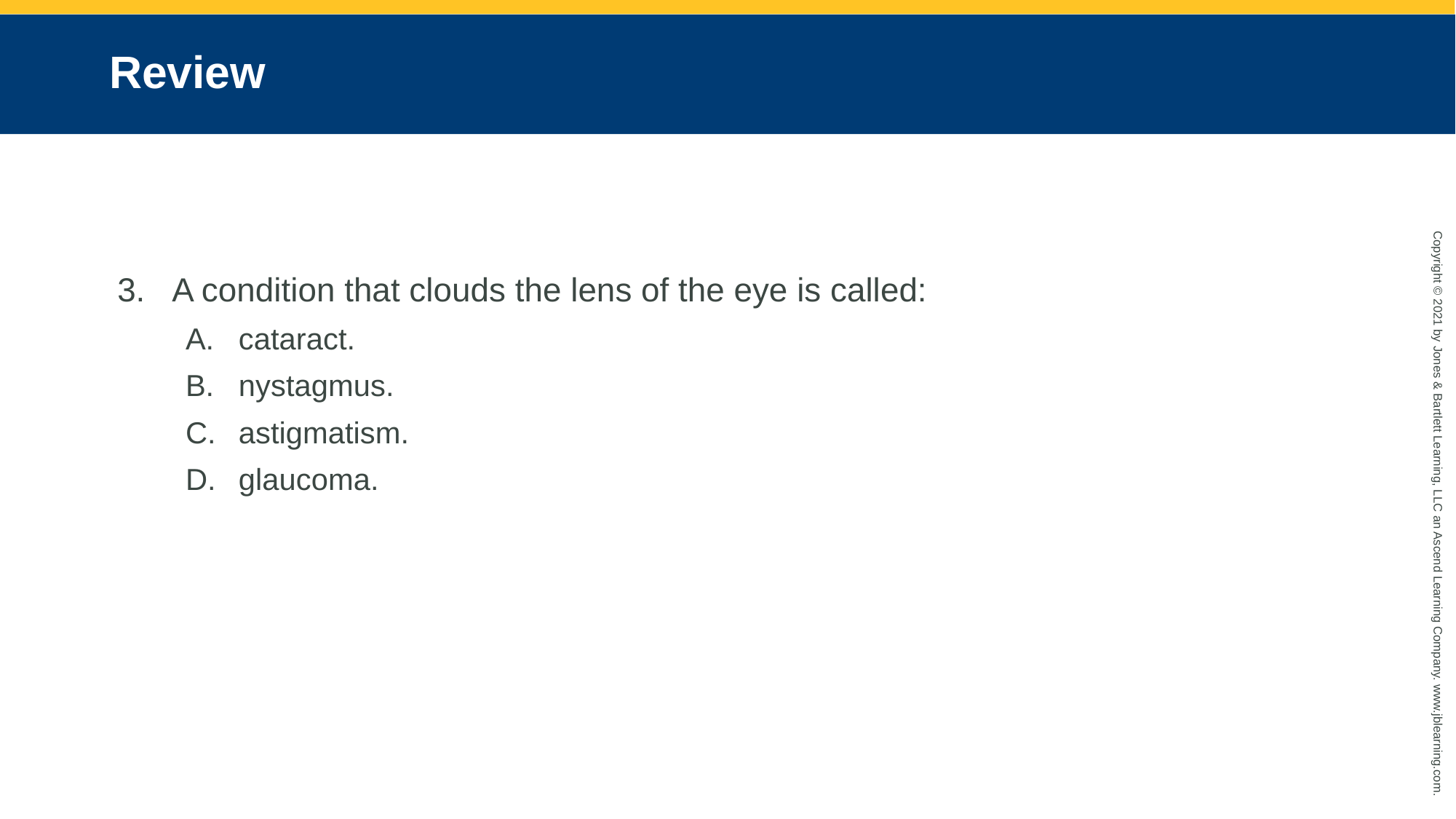

# Review
A condition that clouds the lens of the eye is called:
cataract.
nystagmus.
astigmatism.
glaucoma.